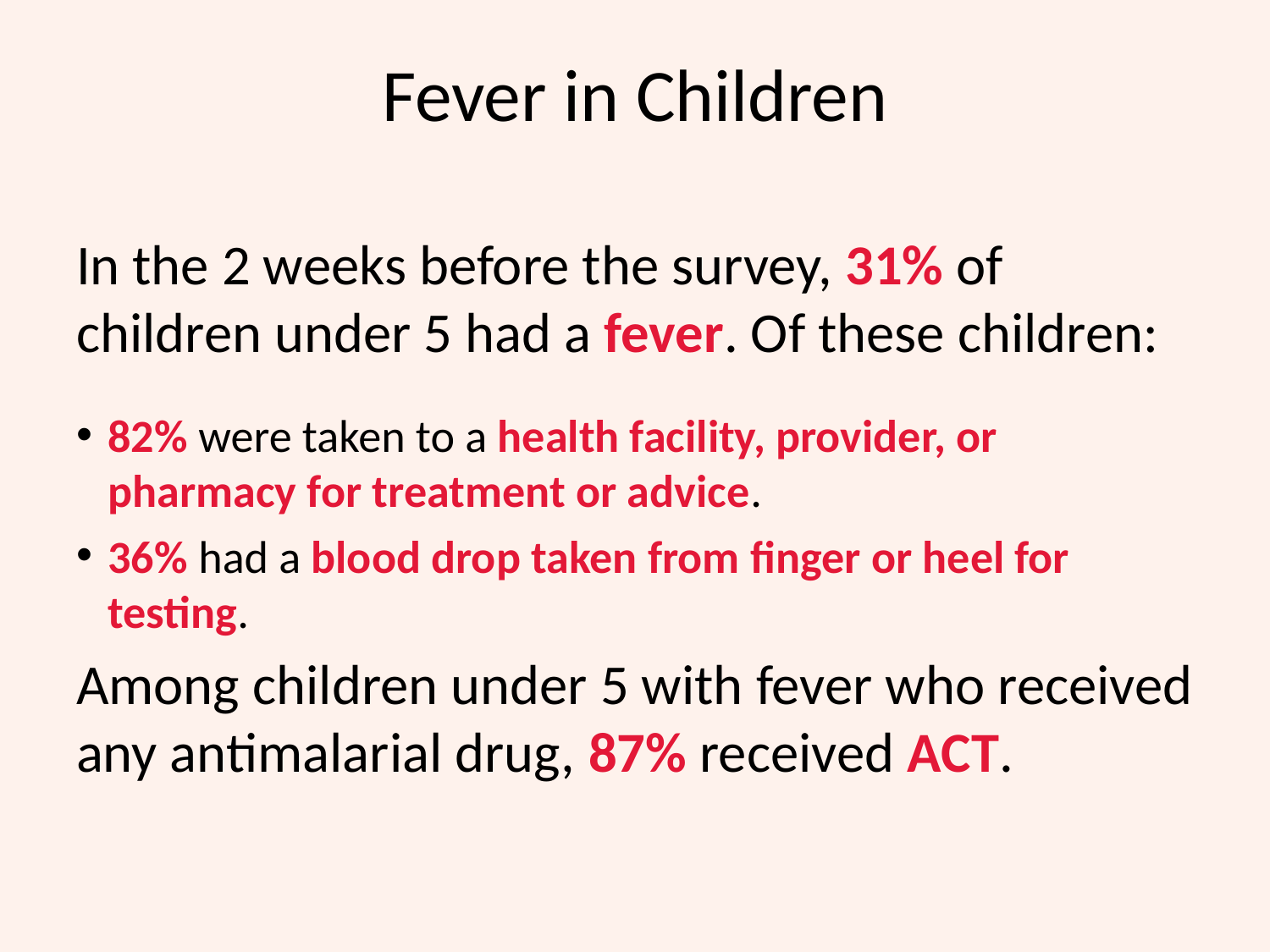

Fever in Children
In the 2 weeks before the survey, 31% of children under 5 had a fever. Of these children:

82% were taken to a health facility, provider, or pharmacy for treatment or advice.
36% had a blood drop taken from finger or heel for testing.
Among children under 5 with fever who received any antimalarial drug, 87% received ACT.